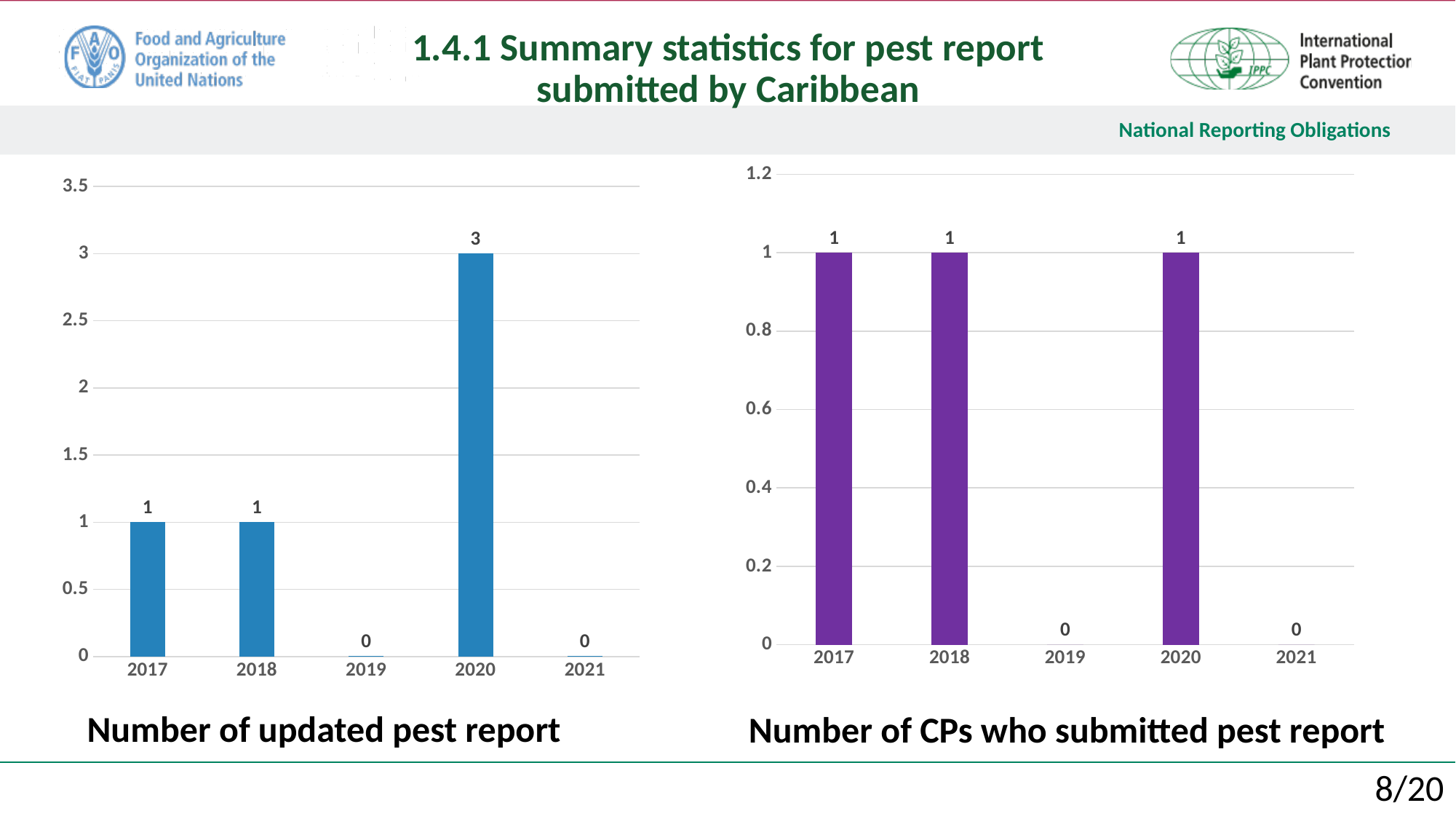

1.4.1 Summary statistics for pest report
submitted by Caribbean

### Chart

| Category |  |
|---|---|
| 2017 | 1.0 |
| 2018 | 1.0 |
| 2019 | 0.0 |
| 2020 | 1.0 |
| 2021 | 0.0 |

### Chart

| Category |  |
|---|---|
| 2017 | 1.0 |
| 2018 | 1.0 |
| 2019 | 0.0 |
| 2020 | 3.0 |
| 2021 | 0.0 |

### Chart

| Category |
|---|

### Chart

| Category |
|---|
Number of updated pest report
Number of CPs who submitted pest report
8/20